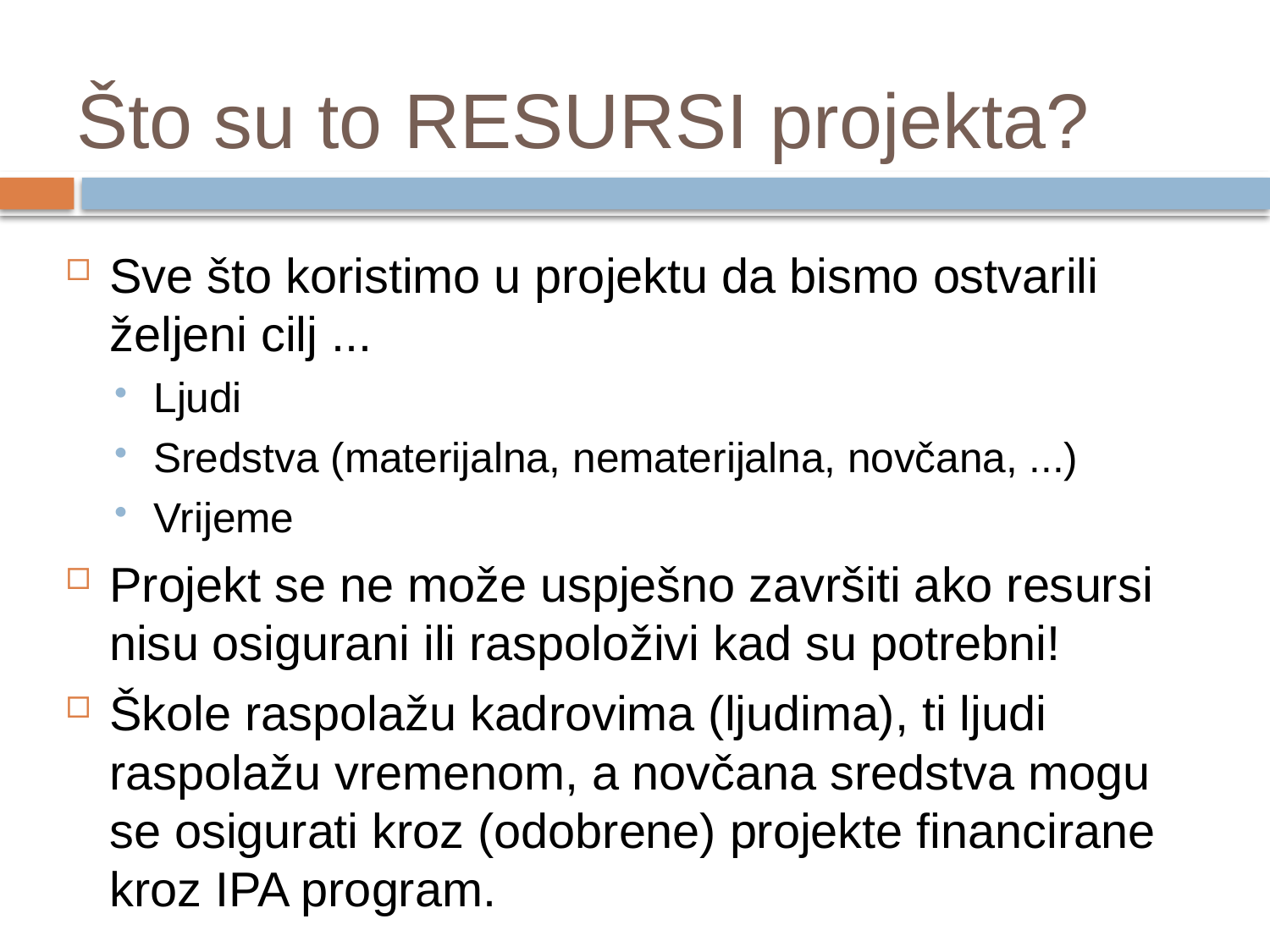

# Što su to RESURSI projekta?
Sve što koristimo u projektu da bismo ostvarili željeni cilj ...
Ljudi
Sredstva (materijalna, nematerijalna, novčana, ...)
Vrijeme
Projekt se ne može uspješno završiti ako resursi nisu osigurani ili raspoloživi kad su potrebni!
Škole raspolažu kadrovima (ljudima), ti ljudi raspolažu vremenom, a novčana sredstva mogu se osigurati kroz (odobrene) projekte financirane kroz IPA program.